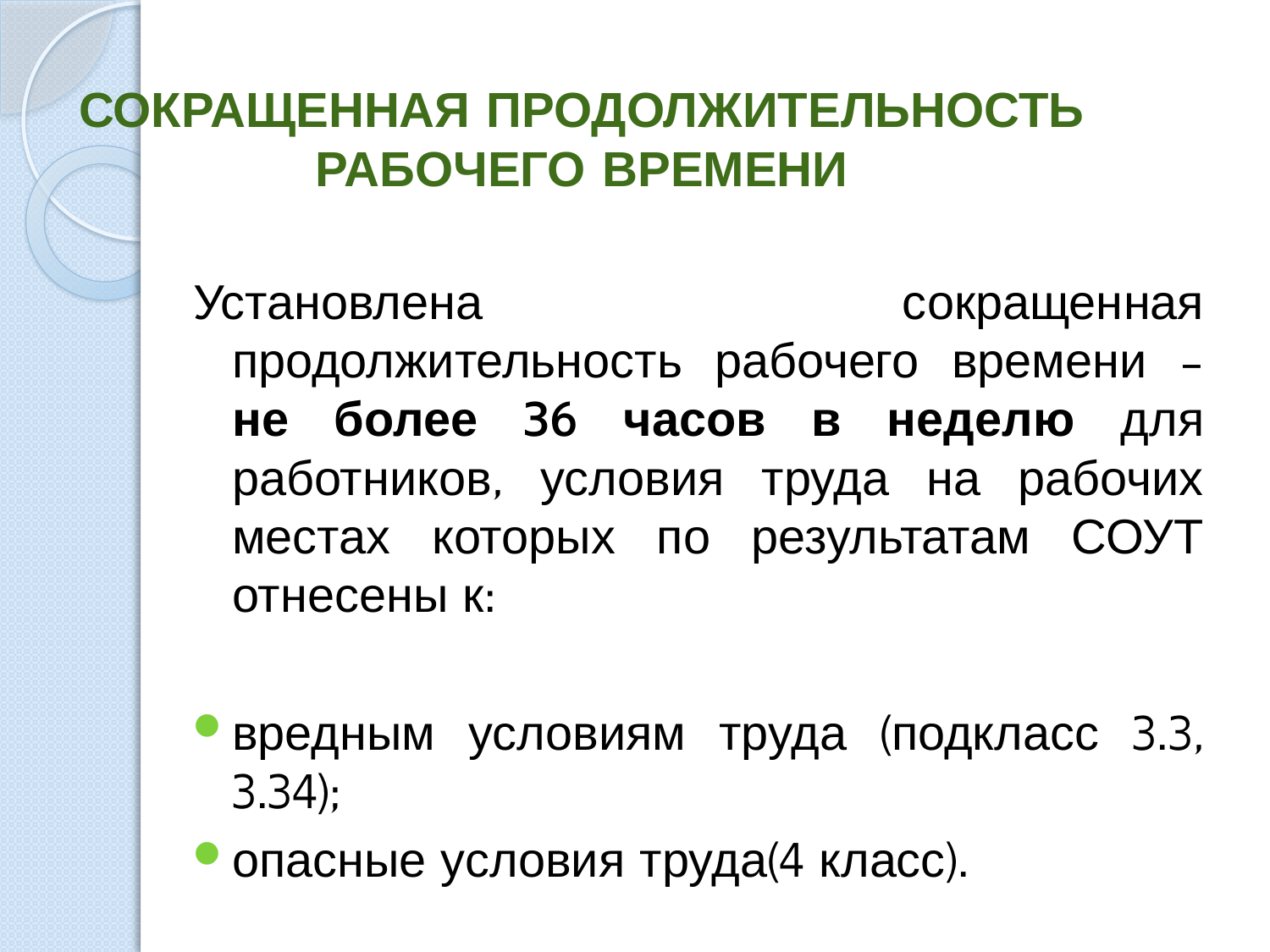

# СОКРАЩЕННАЯ ПРОДОЛЖИТЕЛЬНОСТЬ РАБОЧЕГО ВРЕМЕНИ
Установлена сокращенная продолжительность рабочего времени – не более 36 часов в неделю для работников, условия труда на рабочих местах которых по результатам СОУТ отнесены к:

вредным условиям труда (подкласс 3.3, 3.34);
опасные условия труда(4 класс).